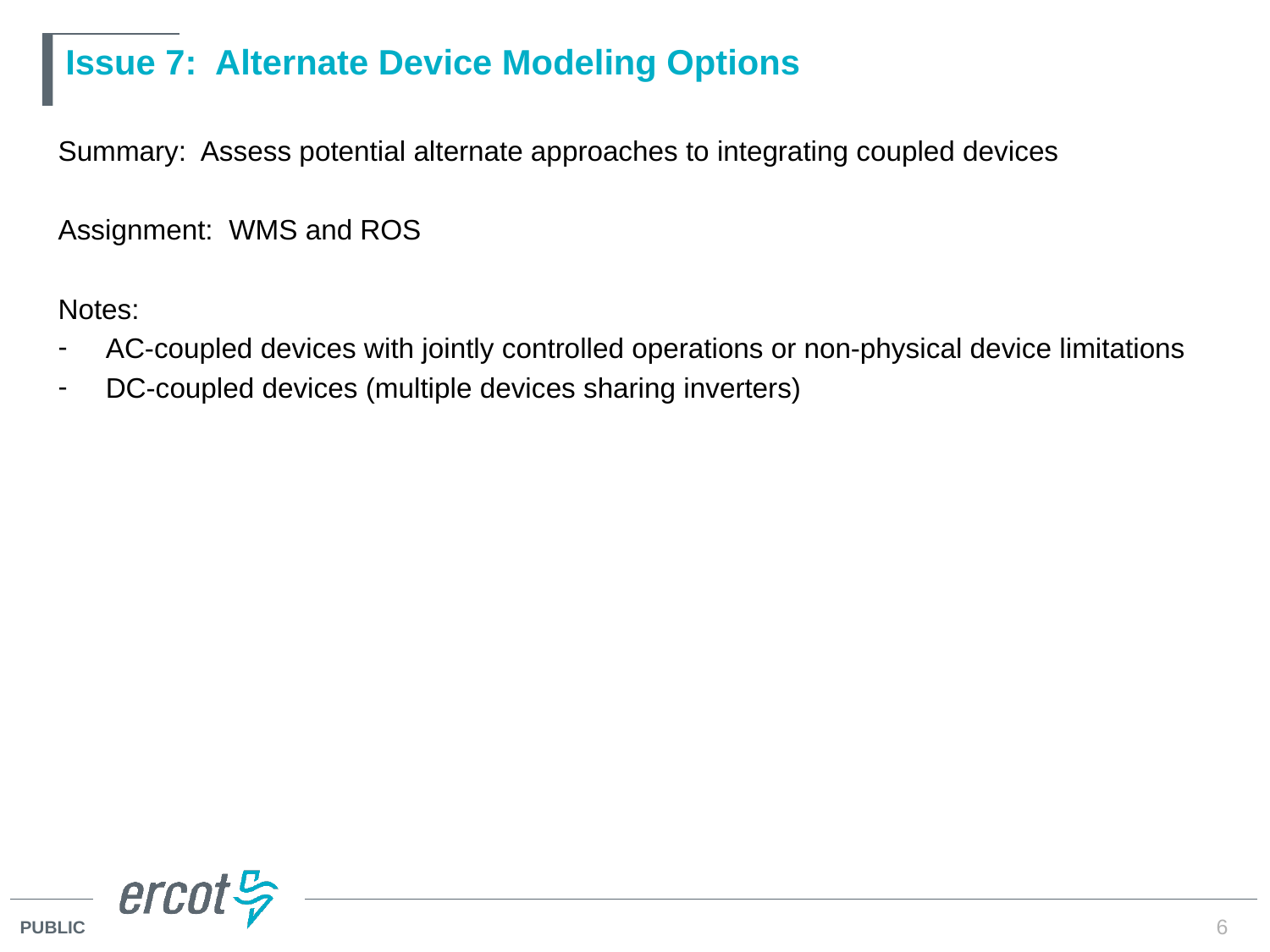

# Issue 7:  Alternate Device Modeling Options
Summary:  Assess potential alternate approaches to integrating coupled devices

Assignment:  WMS and ROS

Notes:
AC-coupled devices with jointly controlled operations or non-physical device limitations
DC-coupled devices (multiple devices sharing inverters)

6